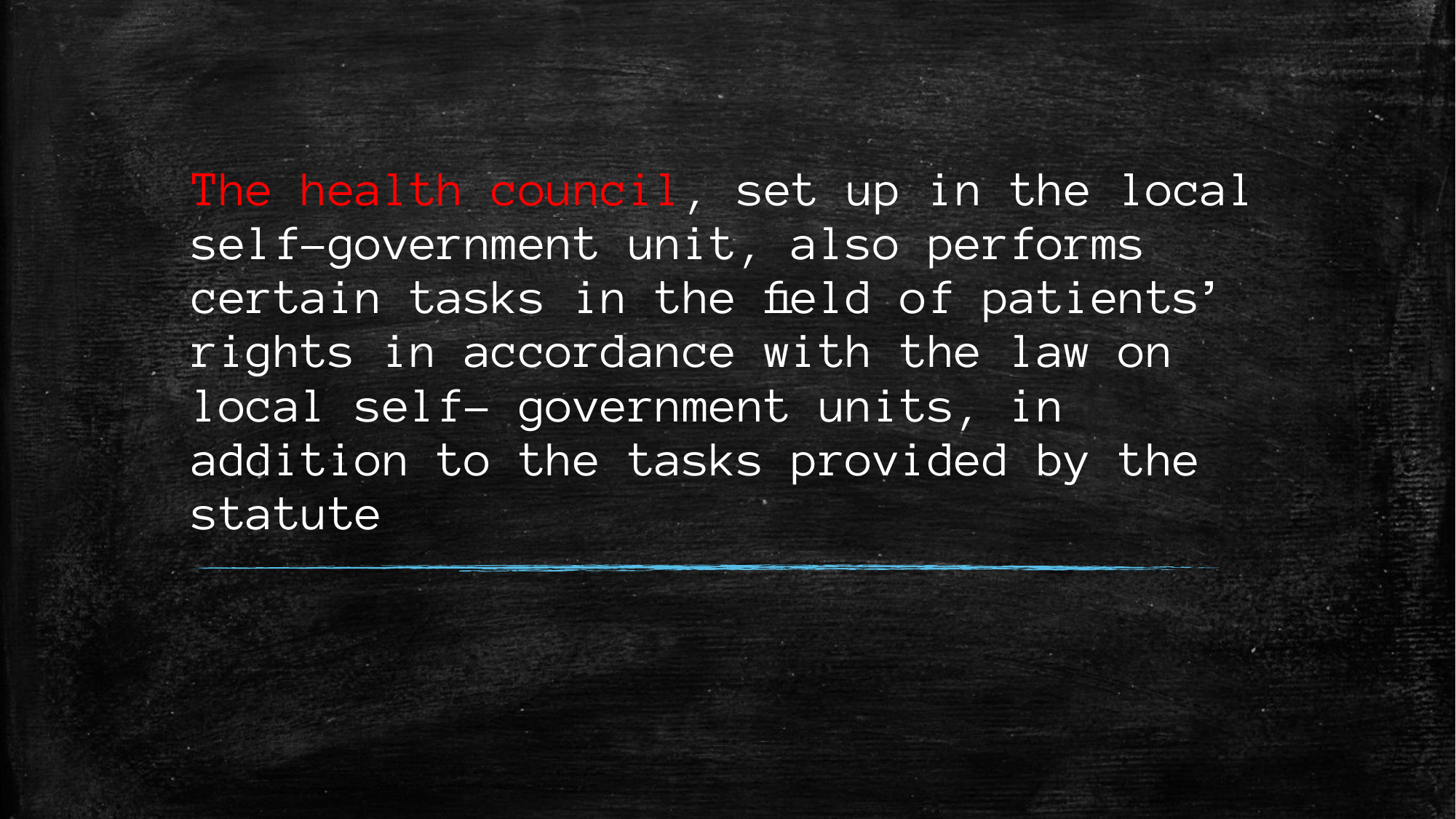

# The health council, set up in the local self-government unit, also performs certain tasks in the ﬁeld of patients’ rights in accordance with the law on local self- government units, in addition to the tasks provided by the statute